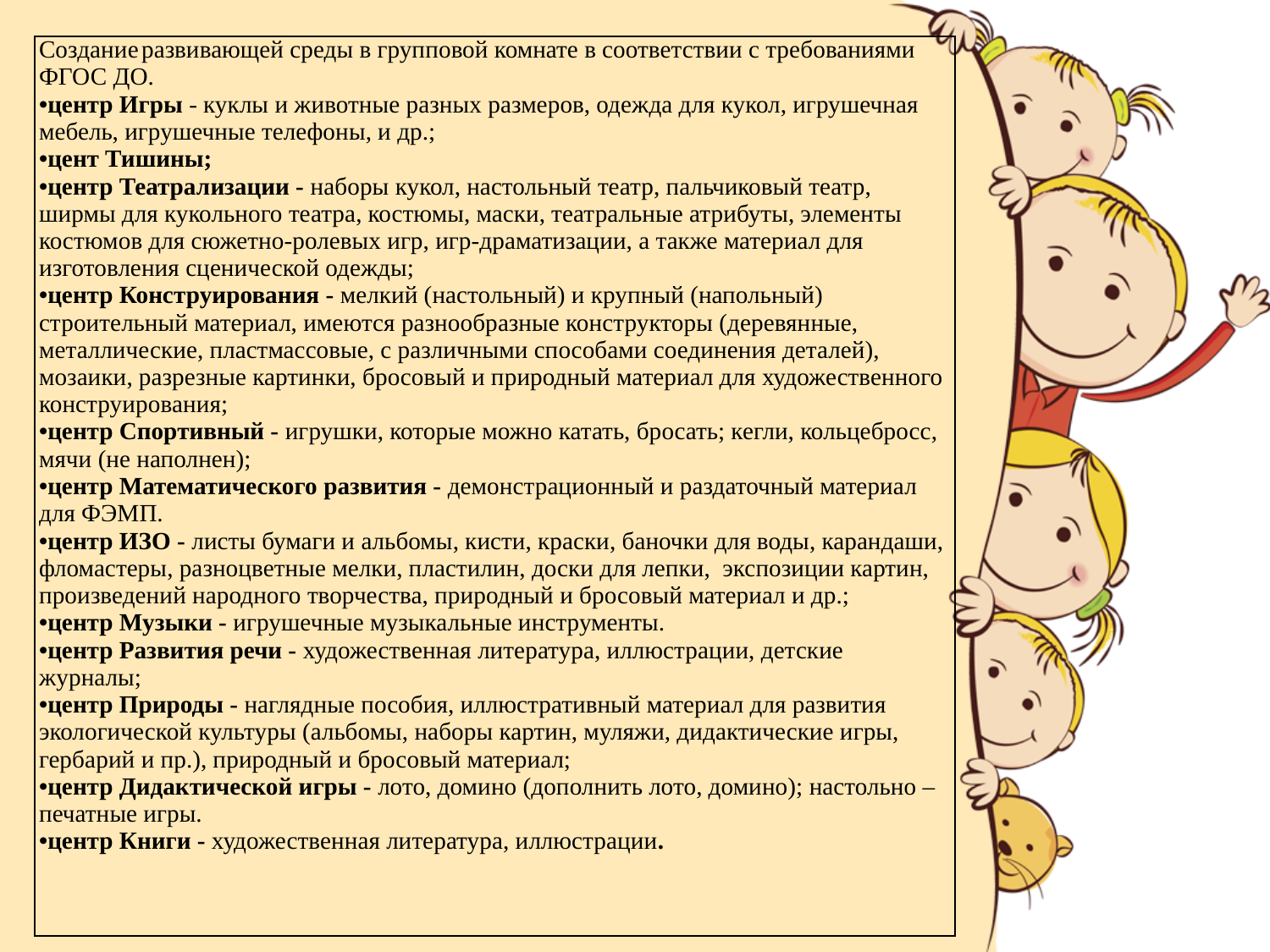

| Создание развивающей среды в групповой комнате в соответствии с требованиями ФГОС ДО. •центр Игры - куклы и животные разных размеров, одежда для кукол, игрушечная мебель, игрушечные телефоны, и др.; •цент Тишины; •центр Театрализации - наборы кукол, настольный театр, пальчиковый театр, ширмы для кукольного театра, костюмы, маски, театральные атрибуты, элементы костюмов для сюжетно-ролевых игр, игр-драматизации, а также материал для изготовления сценической одежды; •центр Конструирования - мелкий (настольный) и крупный (напольный) строительный материал, имеются разнообразные конструкторы (деревянные, металлические, пластмассовые, с различными способами соединения деталей), мозаики, разрезные картинки, бросовый и природный материал для художественного конструирования; •центр Спортивный - игрушки, которые можно катать, бросать; кегли, кольцебросс, мячи (не наполнен); •центр Математического развития - демонстрационный и раздаточный материал для ФЭМП. •центр ИЗО - листы бумаги и альбомы, кисти, краски, баночки для воды, карандаши, фломастеры, разноцветные мелки, пластилин, доски для лепки, экспозиции картин, произведений народного творчества, природный и бросовый материал и др.; •центр Музыки - игрушечные музыкальные инструменты. •центр Развития речи - художественная литература, иллюстрации, детские журналы; •центр Природы - наглядные пособия, иллюстративный материал для развития экологической культуры (альбомы, наборы картин, муляжи, дидактические игры, гербарий и пр.), природный и бросовый материал; •центр Дидактической игры - лото, домино (дополнить лото, домино); настольно – печатные игры. •центр Книги - художественная литература, иллюстрации. |
| --- |